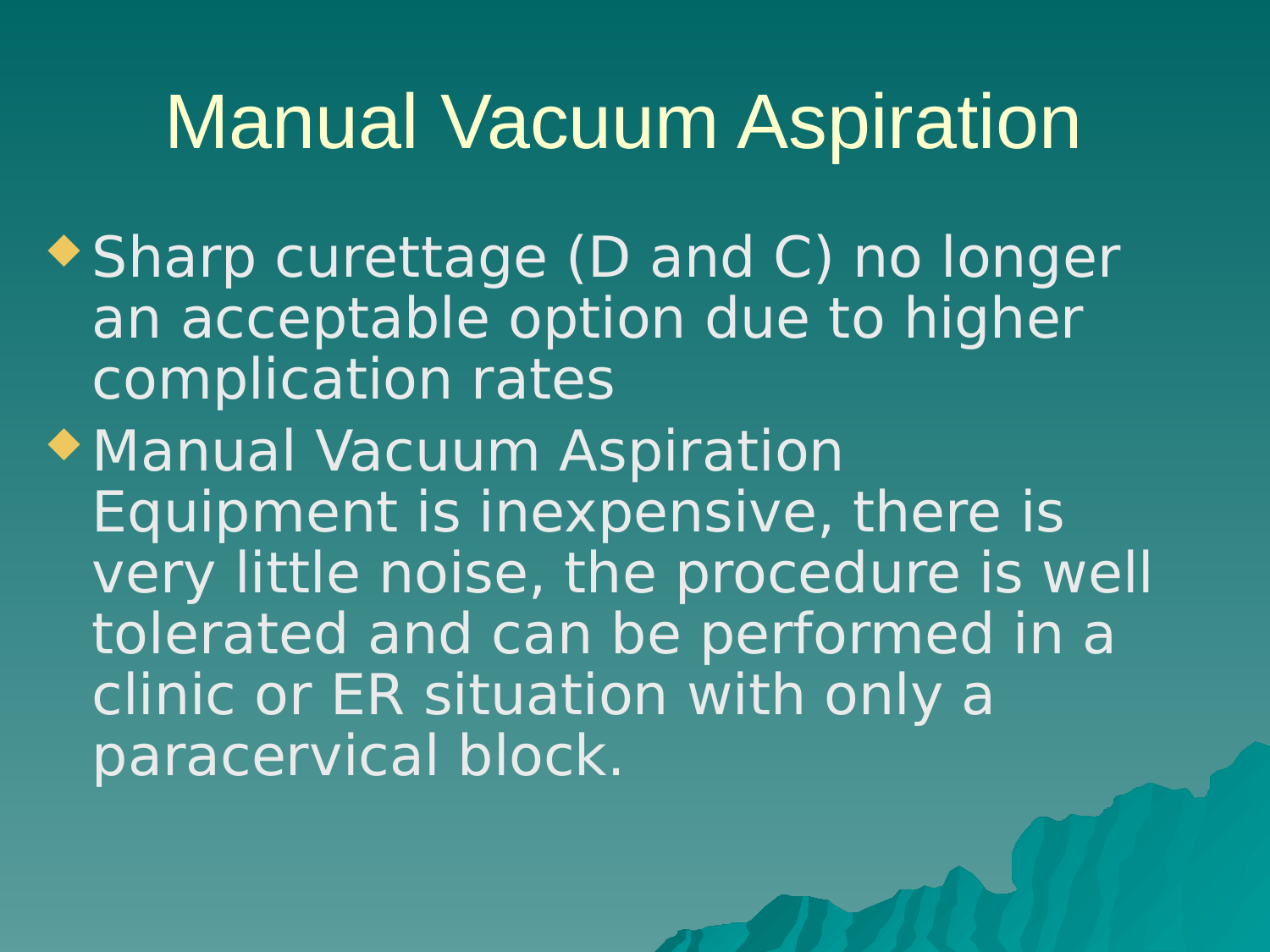

# Manual Vacuum Aspiration
Sharp curettage (D and C) no longer an acceptable option due to higher complication rates
Manual Vacuum Aspiration Equipment is inexpensive, there is very little noise, the procedure is well tolerated and can be performed in a clinic or ER situation with only a paracervical block.